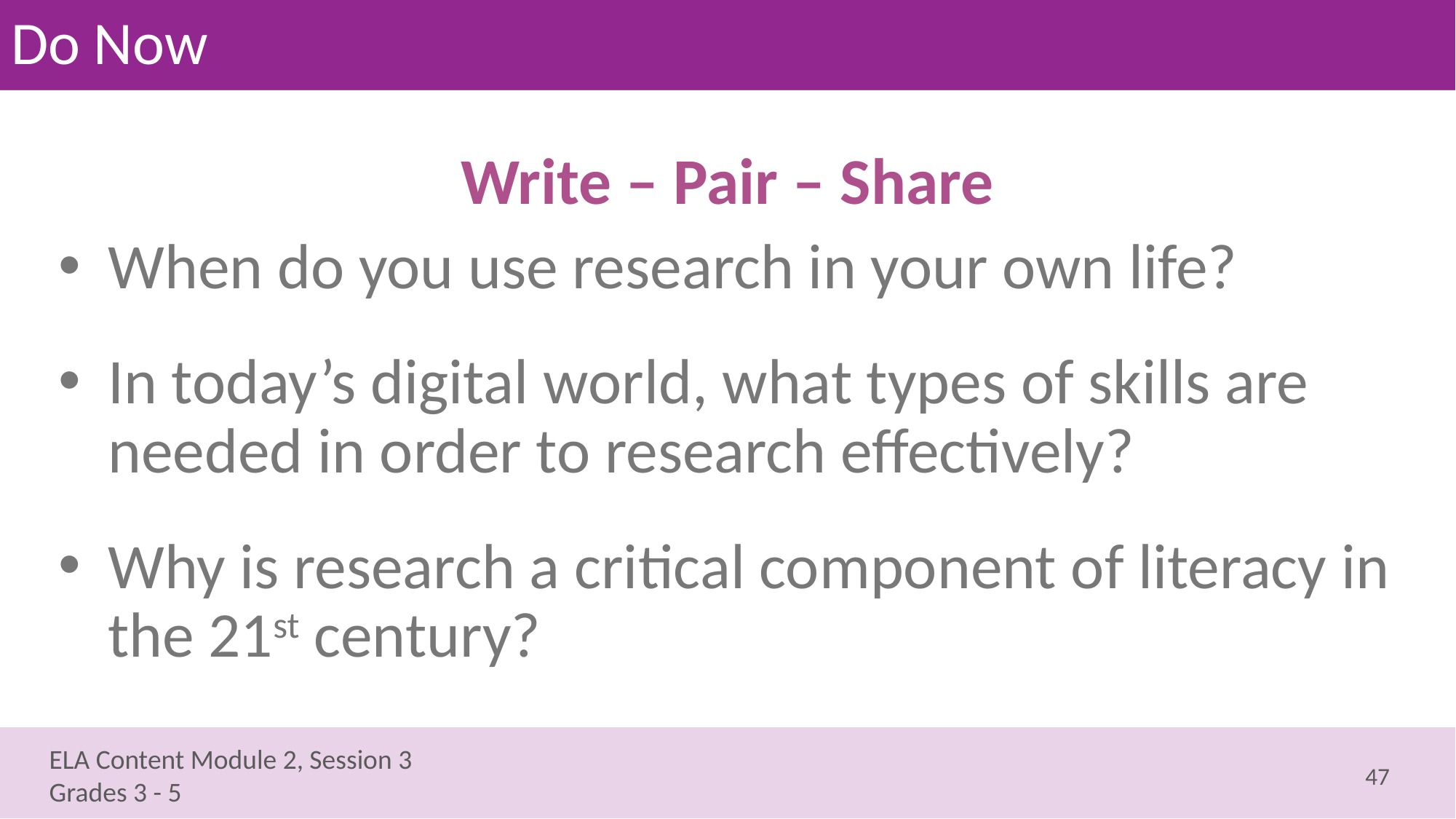

# Do Now
Write – Pair – Share
When do you use research in your own life?

In today’s digital world, what types of skills are needed in order to research effectively?

Why is research a critical component of literacy in the 21st century?
47